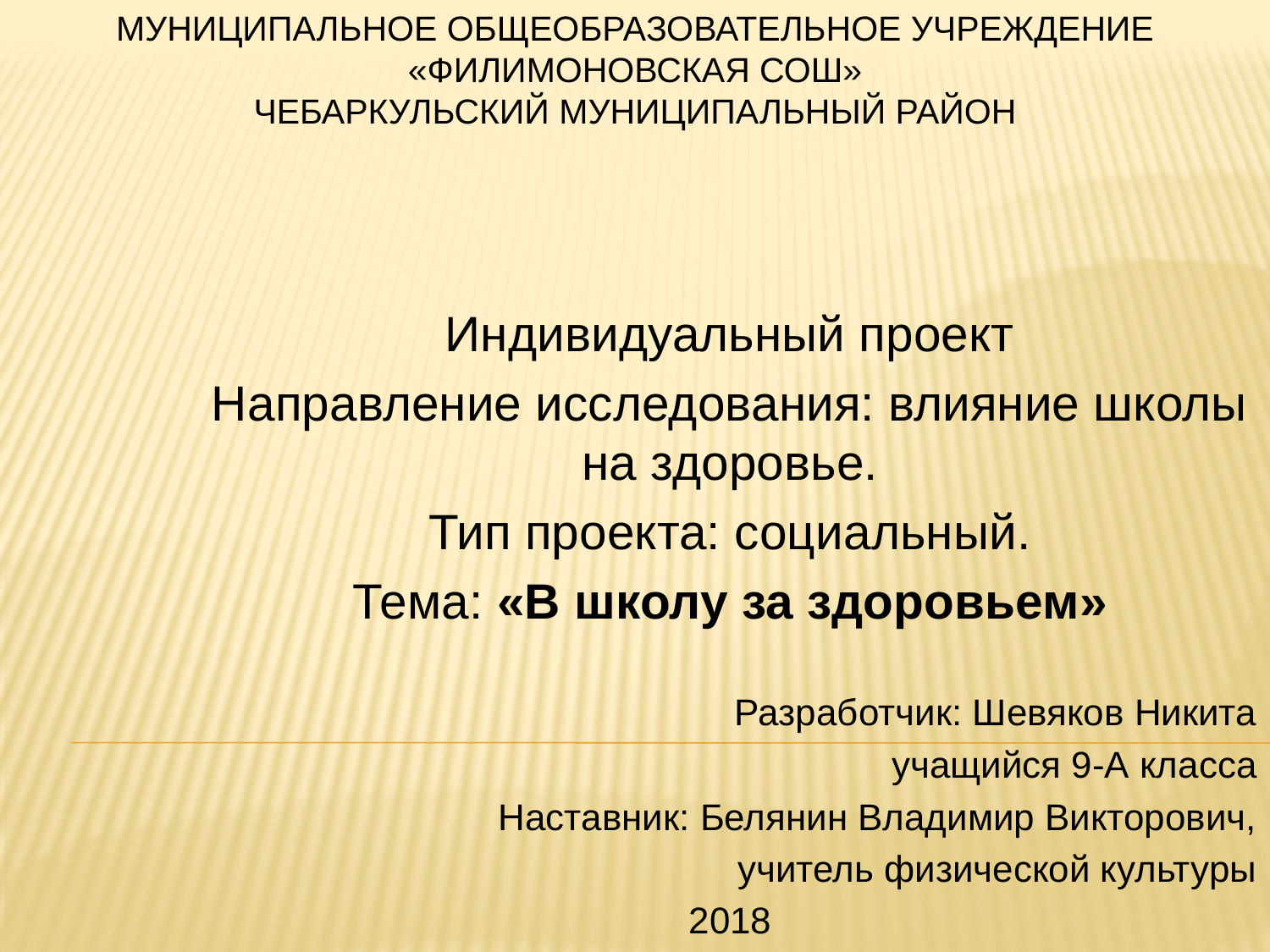

# Муниципальное общеобразовательное учреждение «Филимоновская СОШ» Чебаркульский муниципальный район

Индивидуальный проект
Направление исследования: влияние школы на здоровье.
Тип проекта: социальный.
Тема: «В школу за здоровьем»

Разработчик: Шевяков Никита
учащийся 9-А класса
Наставник: Белянин Владимир Викторович,
учитель физической культуры
2018